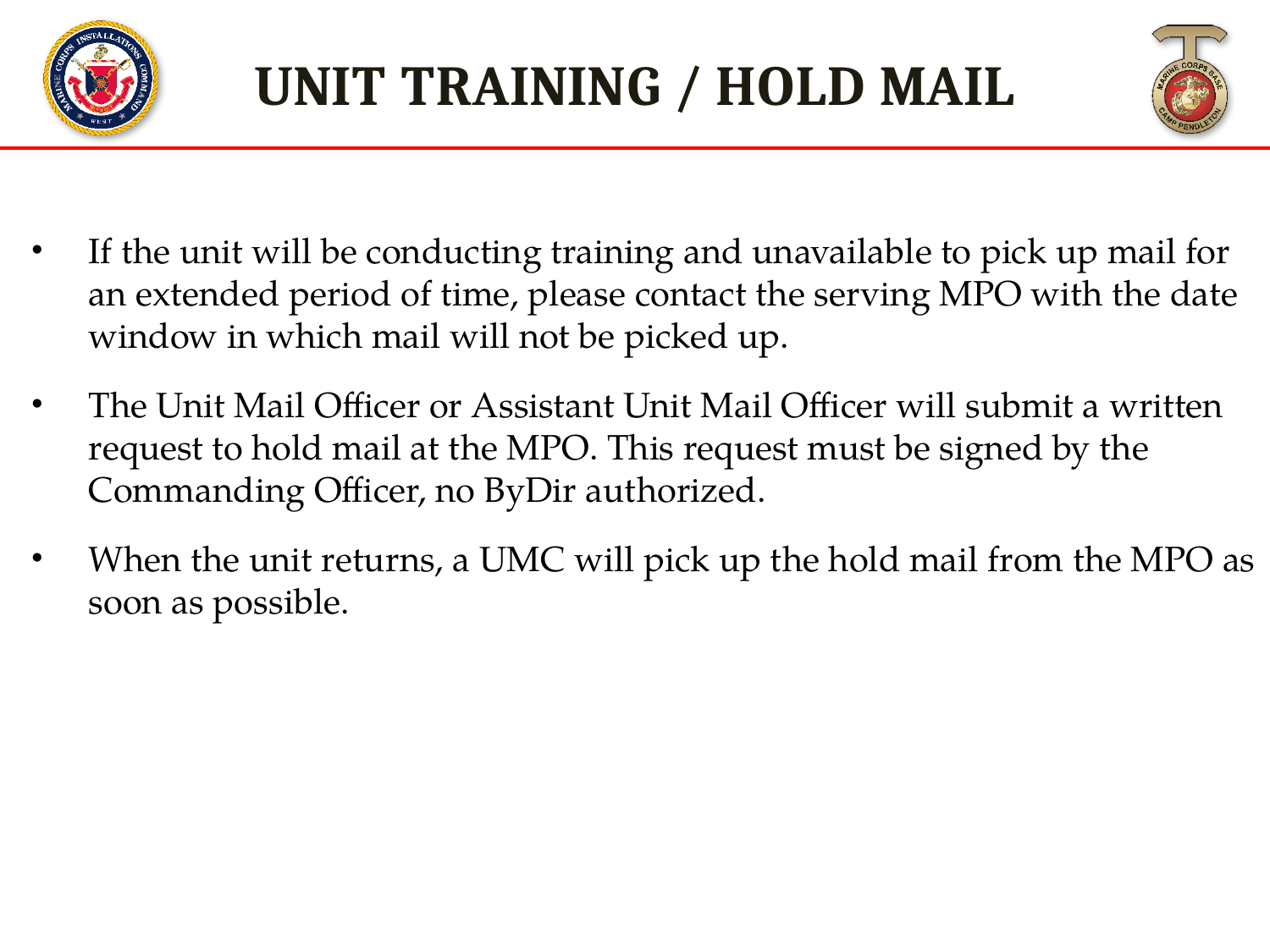

UNIT TRAINING / HOLD MAIL
If the unit will be conducting training and unavailable to pick up mail for an extended period of time, please contact the serving MPO with the date window in which mail will not be picked up.

The Unit Mail Officer or Assistant Unit Mail Officer will submit a written request to hold mail at the MPO. This request must be signed by the Commanding Officer, no ByDir authorized.

When the unit returns, a UMC will pick up the hold mail from the MPO as soon as possible.